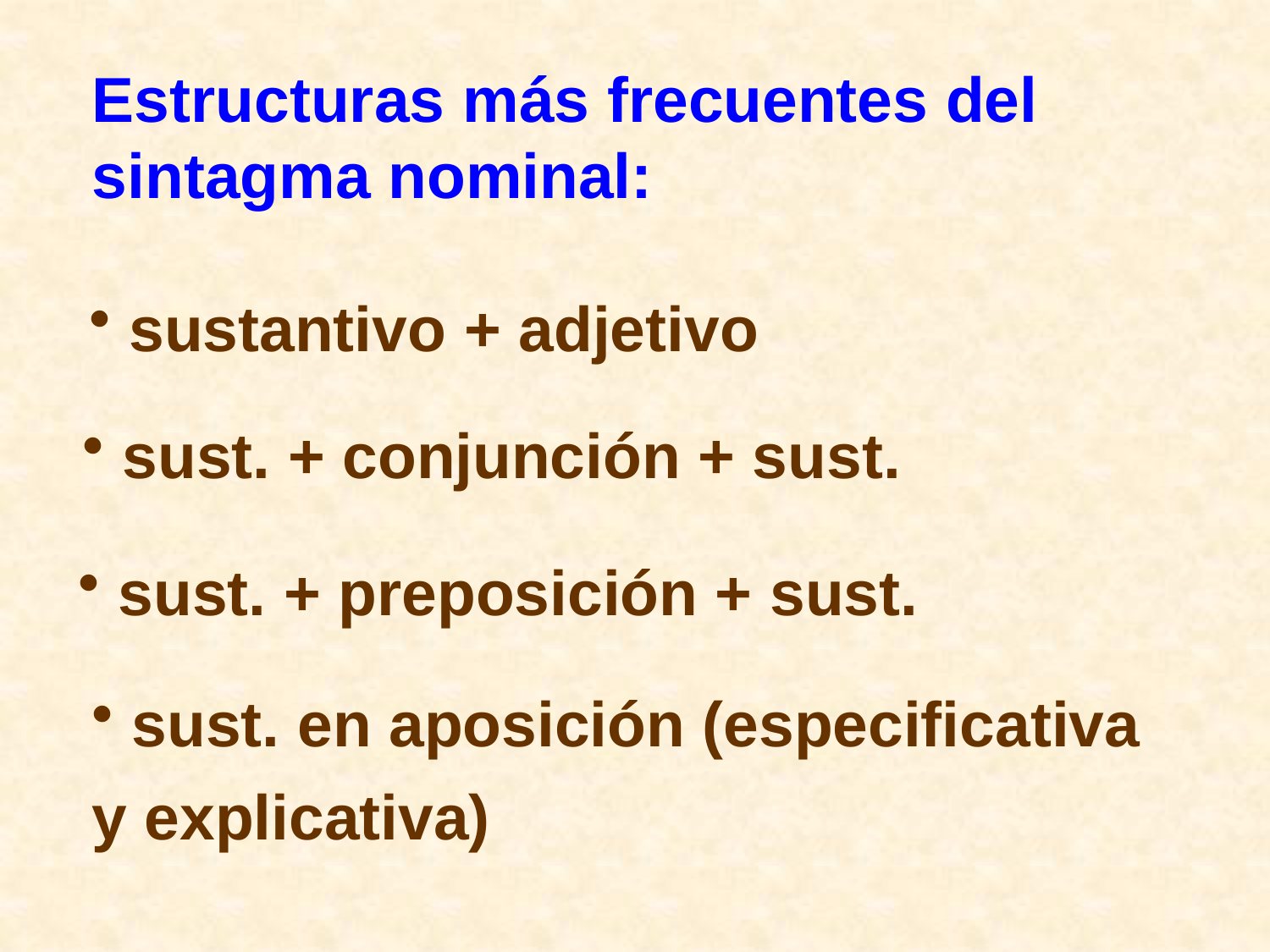

Estructuras más frecuentes del sintagma nominal:
 sustantivo + adjetivo
 sust. + conjunción + sust.
 sust. + preposición + sust.
 sust. en aposición (especificativa
y explicativa)